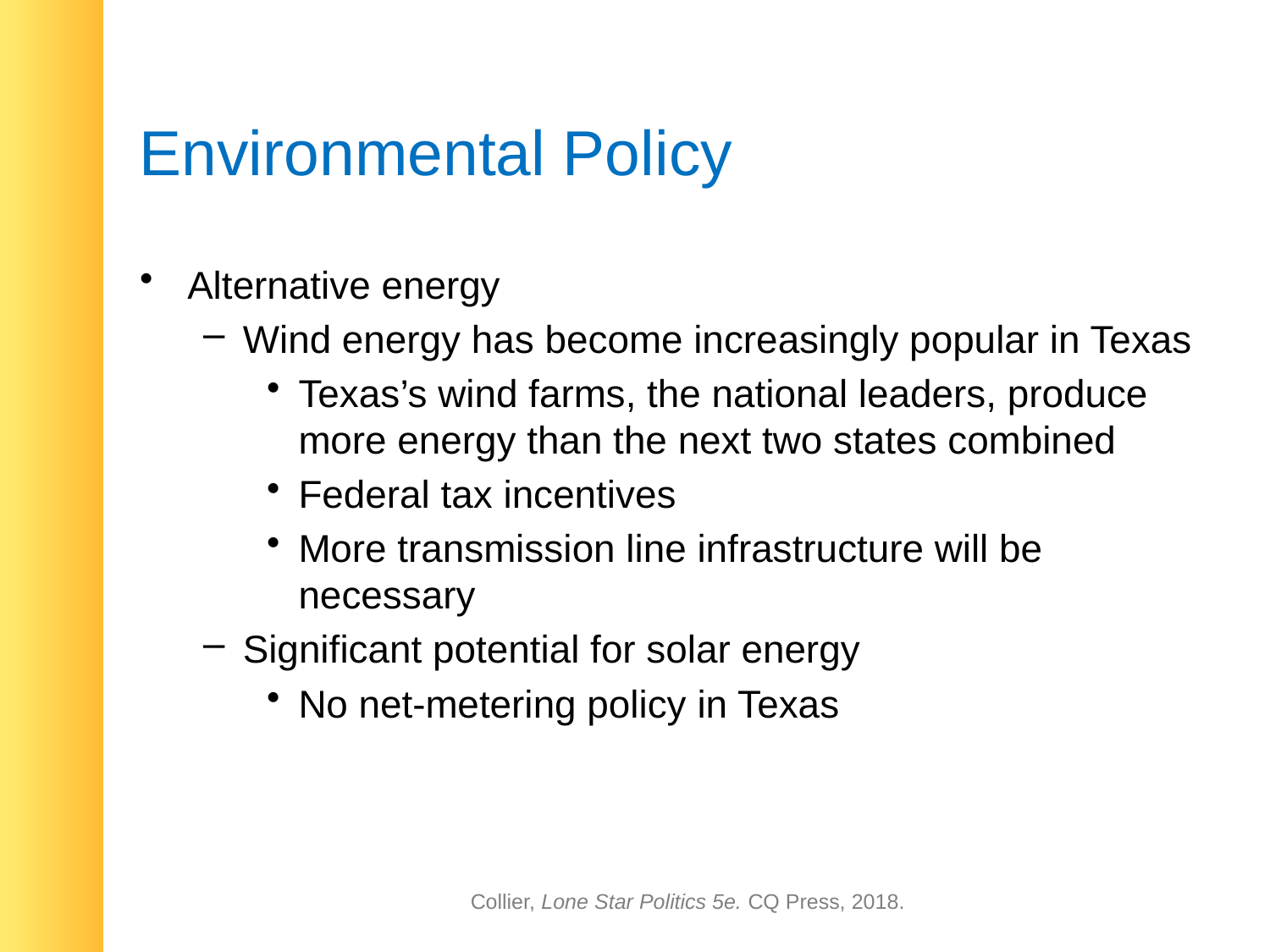

# Environmental Policy
Alternative energy
Wind energy has become increasingly popular in Texas
Texas’s wind farms, the national leaders, produce more energy than the next two states combined
Federal tax incentives
More transmission line infrastructure will be necessary
Significant potential for solar energy
No net-metering policy in Texas
Collier, Lone Star Politics 5e. CQ Press, 2018.